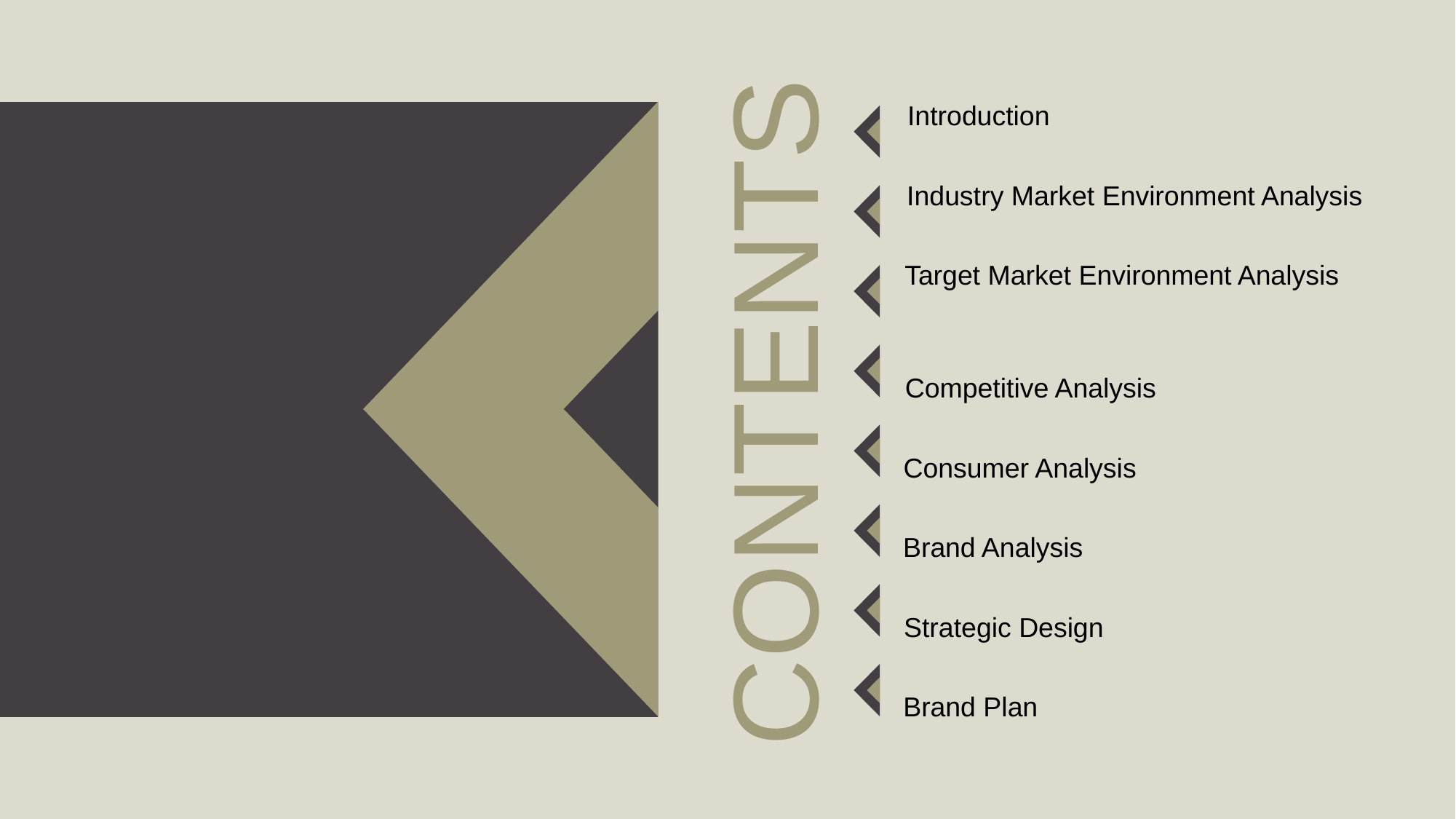

Introduction

Industry Market Environment Analysis

Target Market Environment Analysis

Competitive Analysis
CONTENTS

Consumer Analysis

Brand Analysis

Strategic Design

Brand Plan